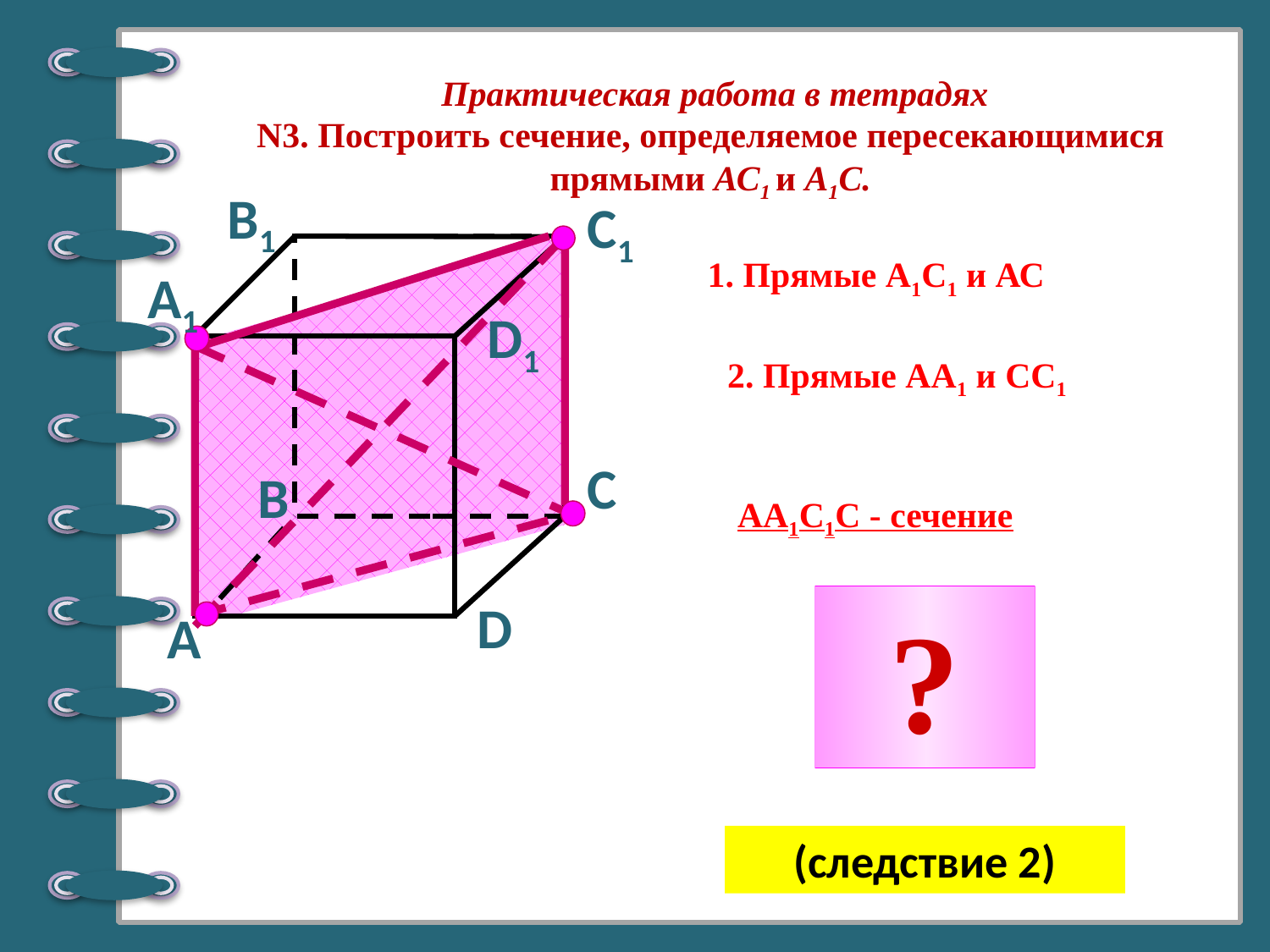

Практическая работа в тетрадях
N3. Построить сечение, определяемое пересекающимися  прямыми АС1 и А1С.
В1
С1

1. Прямые А1С1 и АС
А1
D1

2. Прямые АА1 и СС1

С
В
АА1С1С - сечение

D
?
А
(следствие 2)